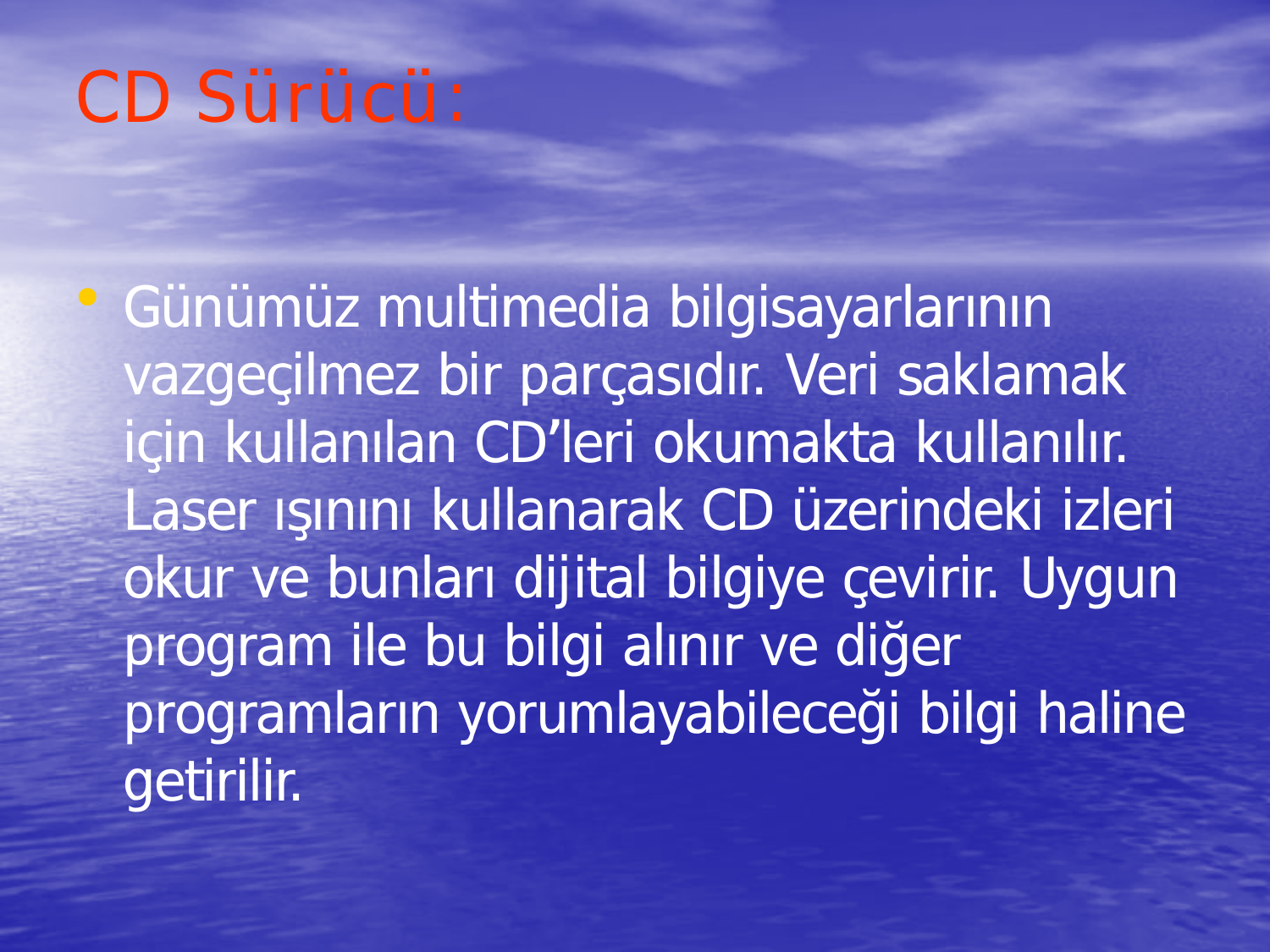

# CD Sürücü:
Günümüz multimedia bilgisayarlarının vazgeçilmez bir parçasıdır. Veri saklamak için kullanılan CD’leri okumakta kullanılır. Laser ışınını kullanarak CD üzerindeki izleri okur ve bunları dijital bilgiye çevirir. Uygun program ile bu bilgi alınır ve diğer programların yorumlayabileceği bilgi haline getirilir.